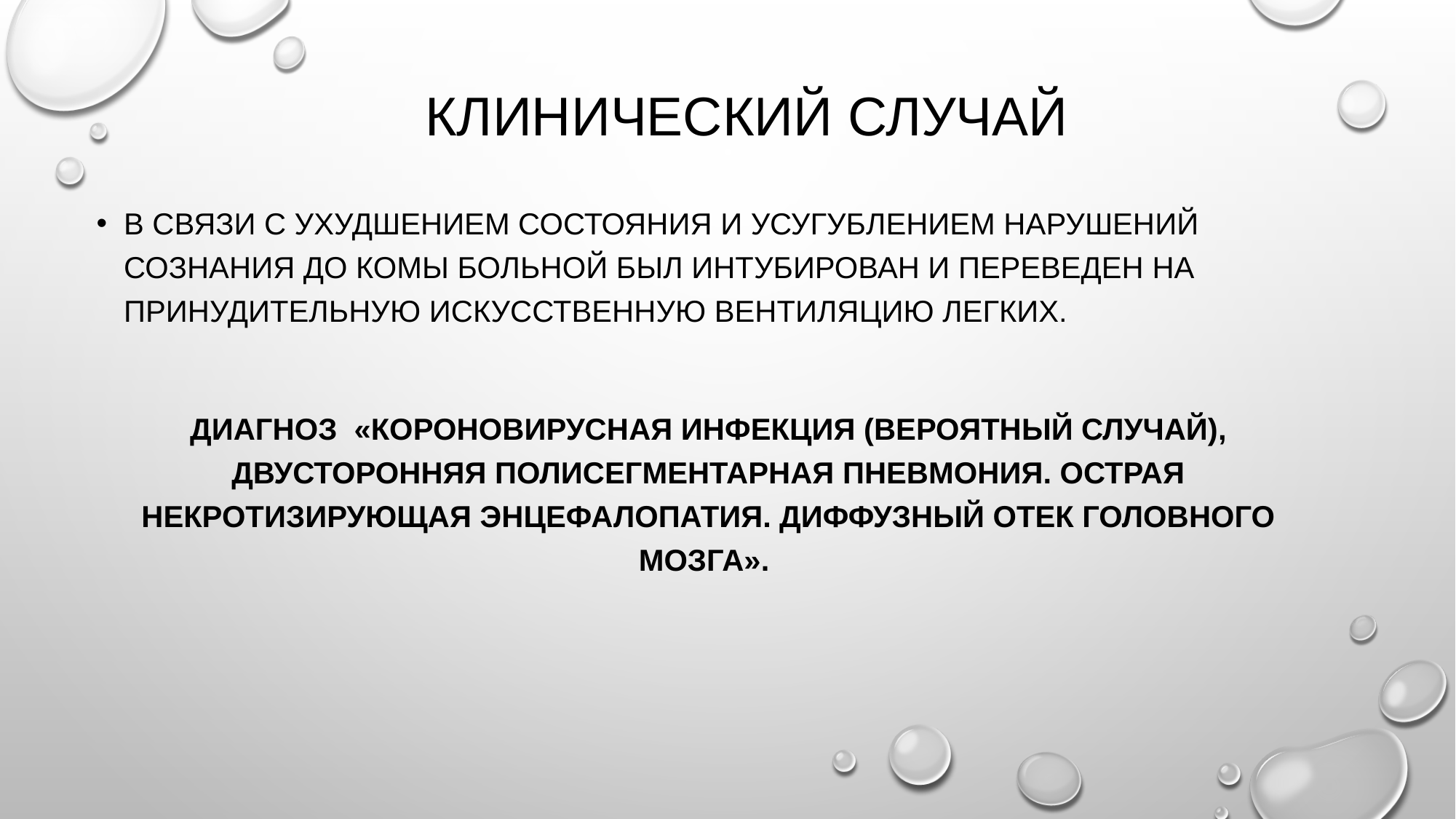

# КЛИНИЧЕСКИЙ СЛУЧАЙ
В связи с ухудшением состояния и усугублением нарушений сознания до комы больной был интубирован и переведен на принудительную искусственную вентиляцию легких.

диагноз  «Короновирусная инфекция (вероятный случай), двусторонняя полисегментарная пневмония. Острая некротизирующая энцефалопатия. Диффузный отек головного мозга».